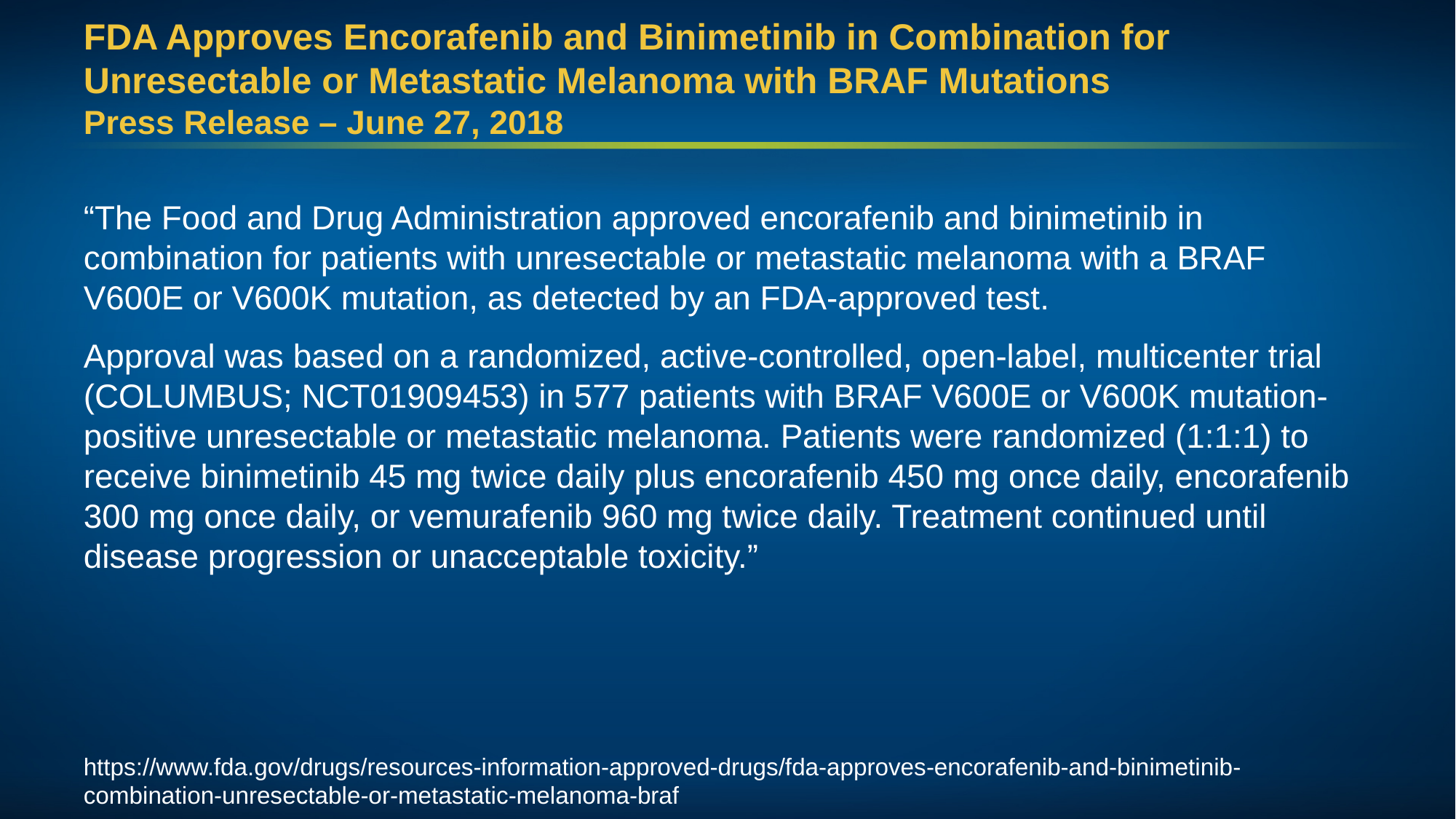

# FDA Approves Encorafenib and Binimetinib in Combination for Unresectable or Metastatic Melanoma with BRAF Mutations Press Release – June 27, 2018
“The Food and Drug Administration approved encorafenib and binimetinib in combination for patients with unresectable or metastatic melanoma with a BRAF V600E or V600K mutation, as detected by an FDA-approved test.
Approval was based on a randomized, active-controlled, open-label, multicenter trial (COLUMBUS; NCT01909453) in 577 patients with BRAF V600E or V600K mutation-positive unresectable or metastatic melanoma. Patients were randomized (1:1:1) to receive binimetinib 45 mg twice daily plus encorafenib 450 mg once daily, encorafenib 300 mg once daily, or vemurafenib 960 mg twice daily. Treatment continued until disease progression or unacceptable toxicity.”

https://www.fda.gov/drugs/resources-information-approved-drugs/fda-approves-encorafenib-and-binimetinib-combination-unresectable-or-metastatic-melanoma-braf